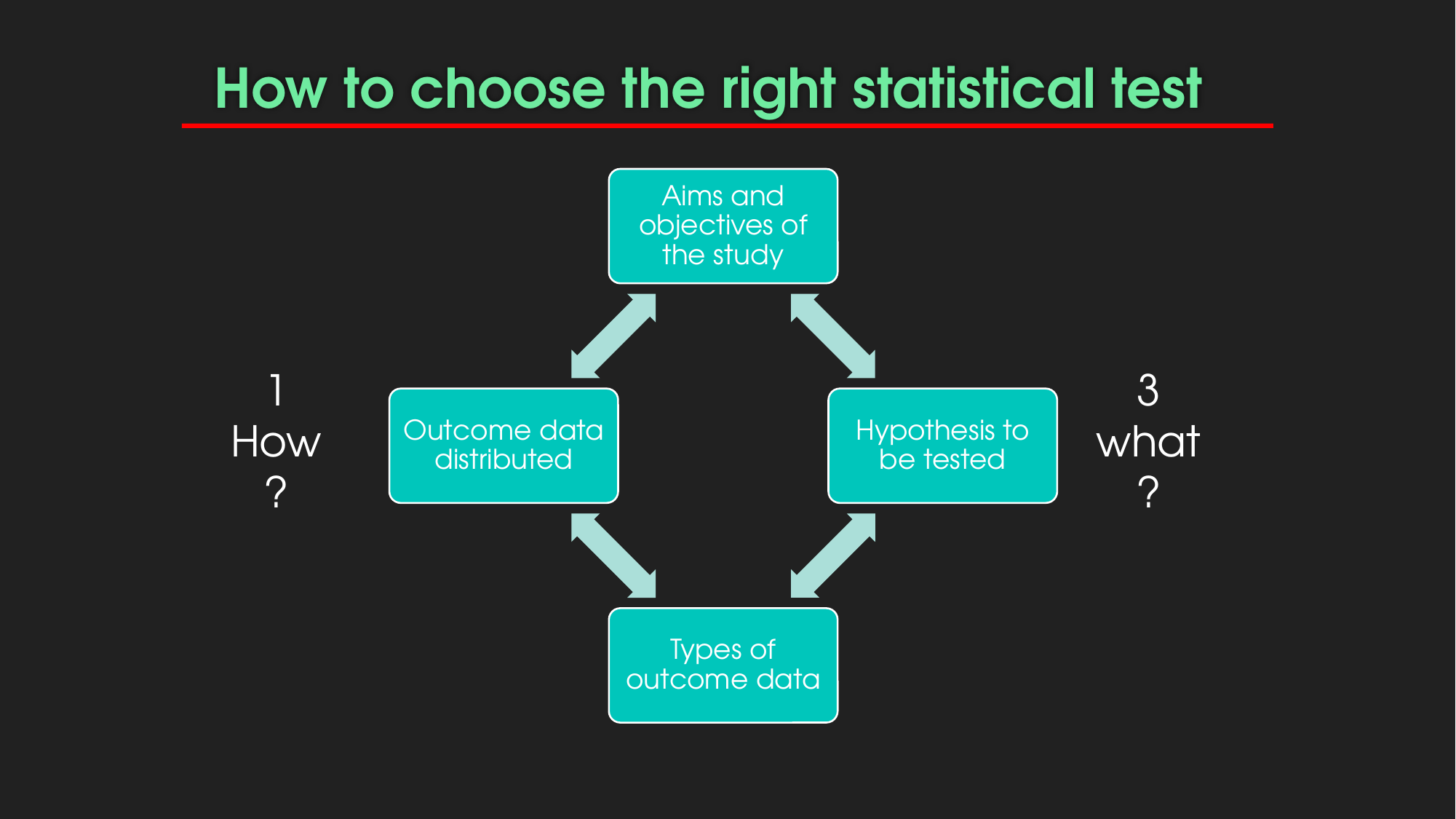

How to choose the right statistical test

Aims and objectives of the study

Hypothesis to be tested

Types of outcome data

Outcome data distributed

1
How?
3 what?